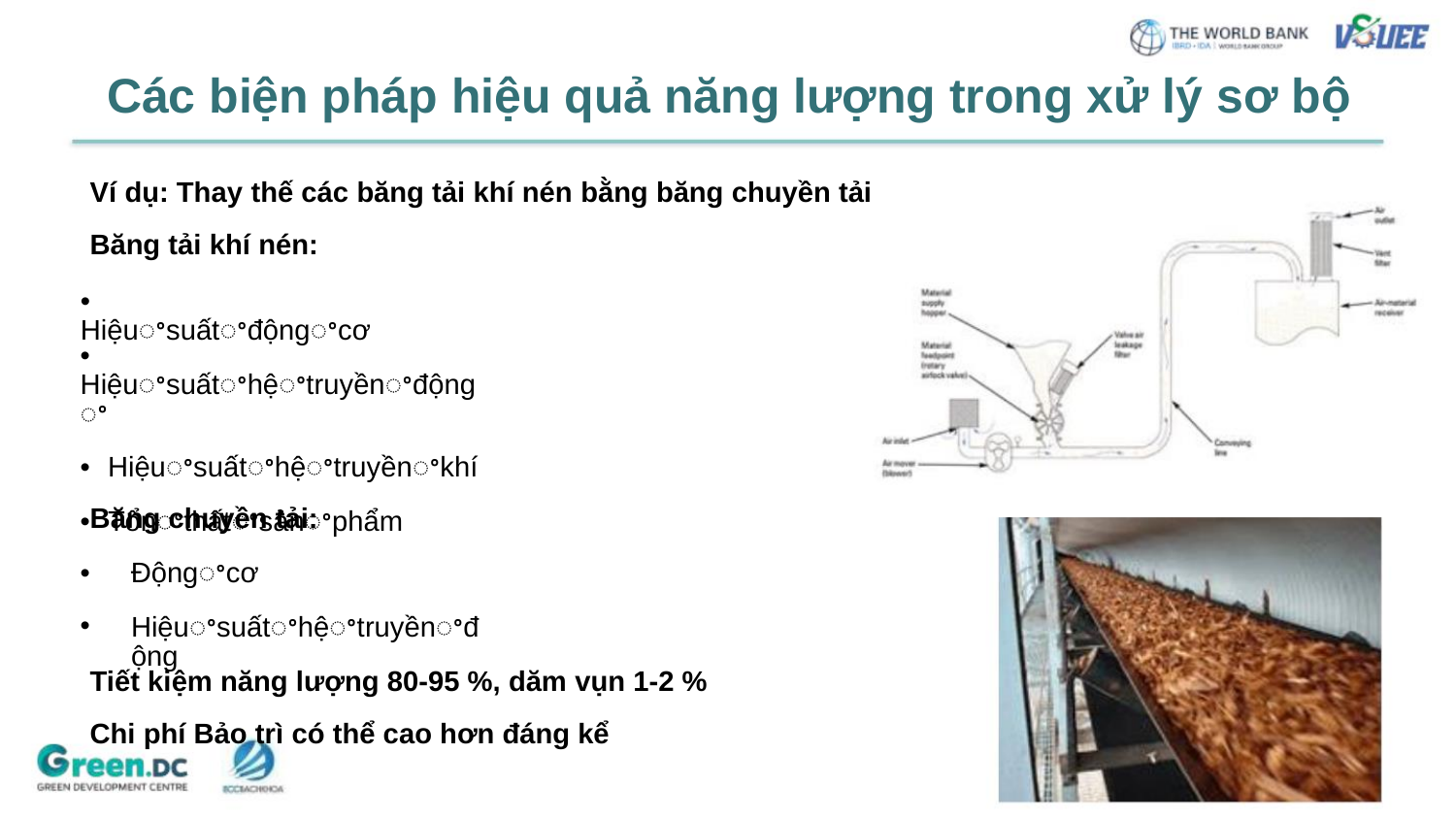

Các biện pháp hiệu quả năng lượng trong xử lý sơ bộ
Ví dụ: Thay thế các băng tải khí nén bằng băng chuyền tải
Băng tải khí nén:
• Hiệuꢀsuấtꢀđộngꢀcơ
• Hiệuꢀsuấtꢀhệꢀtruyềnꢀđộngꢀ
• Hiệuꢀsuấtꢀhệꢀtruyềnꢀkhí
• Tổnꢀthấtꢀsảnꢀphẩm
Băng chuyền tải:
•
•
Độngꢀcơ
Hiệuꢀsuấtꢀhệꢀtruyềnꢀđộng
Tiết kiệm năng lượng 80-95 %, dăm vụn 1-2 %
Chi phí Bảo trì có thể cao hơn đáng kể